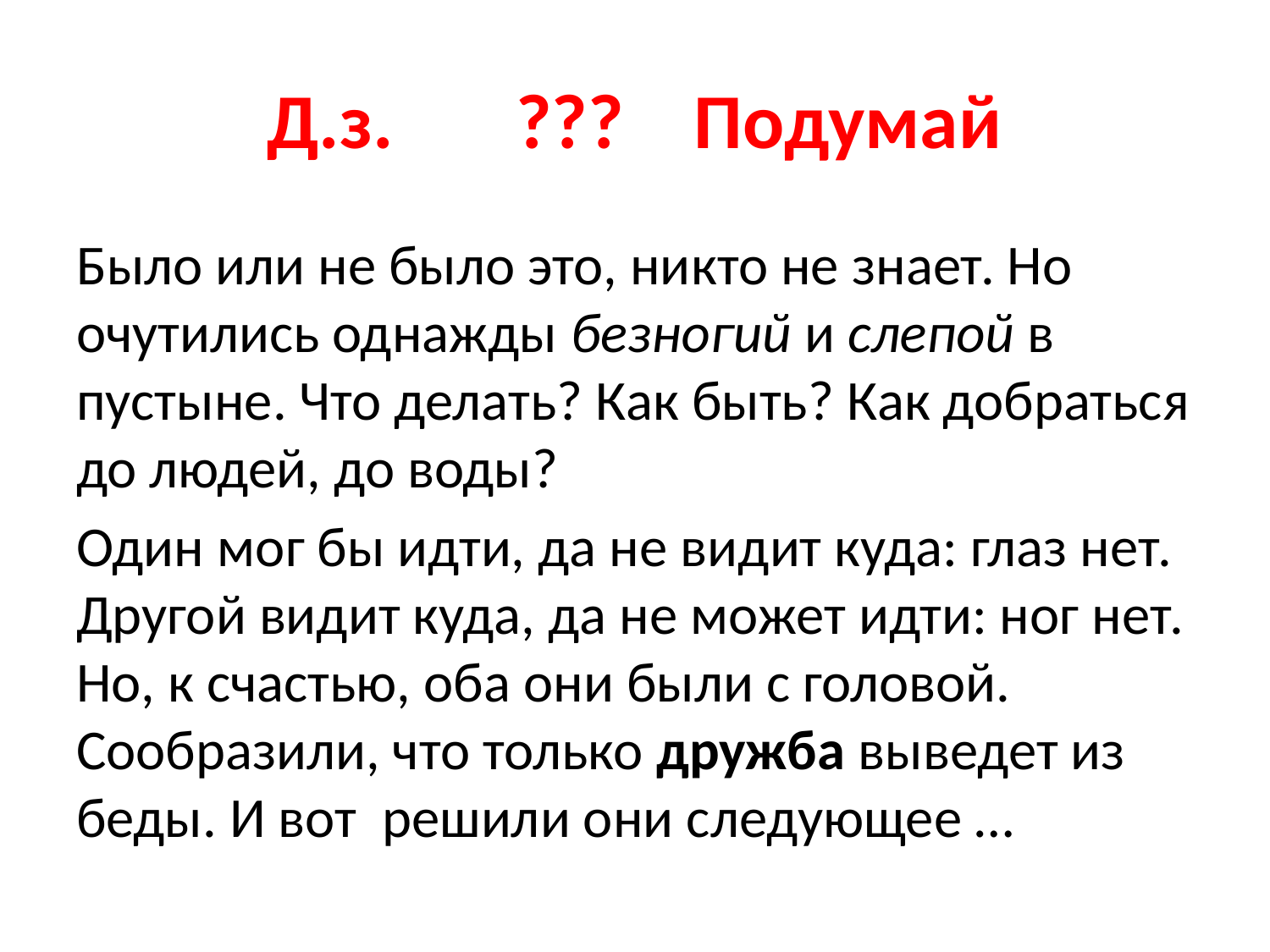

# Д.з.       ???    Подумай
Было или не было это, никто не знает. Но очутились однажды безногий и слепой в пустыне. Что делать? Как быть? Как добраться до людей, до воды?
Один мог бы идти, да не видит куда: глаз нет. Другой видит куда, да не может идти: ног нет. Но, к счастью, оба они были с головой. Сообразили, что только дружба выведет из беды. И вот  решили они следующее …